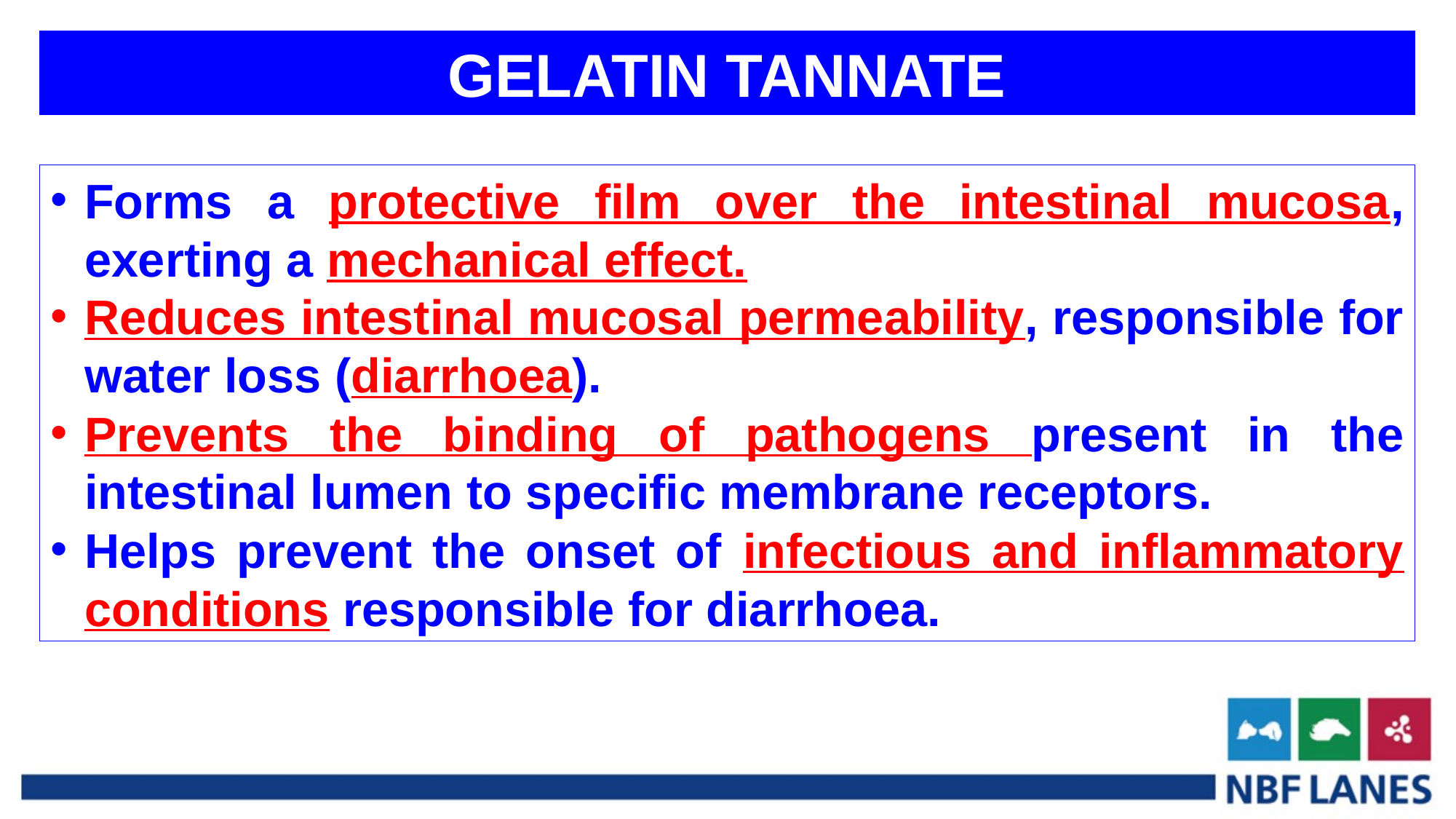

GELATIN TANNATE
Forms a protective film over the intestinal mucosa, exerting a mechanical effect.
Reduces intestinal mucosal permeability, responsible for water loss (diarrhoea).
Prevents the binding of pathogens present in the intestinal lumen to specific membrane receptors.
Helps prevent the onset of infectious and inflammatory conditions responsible for diarrhoea.